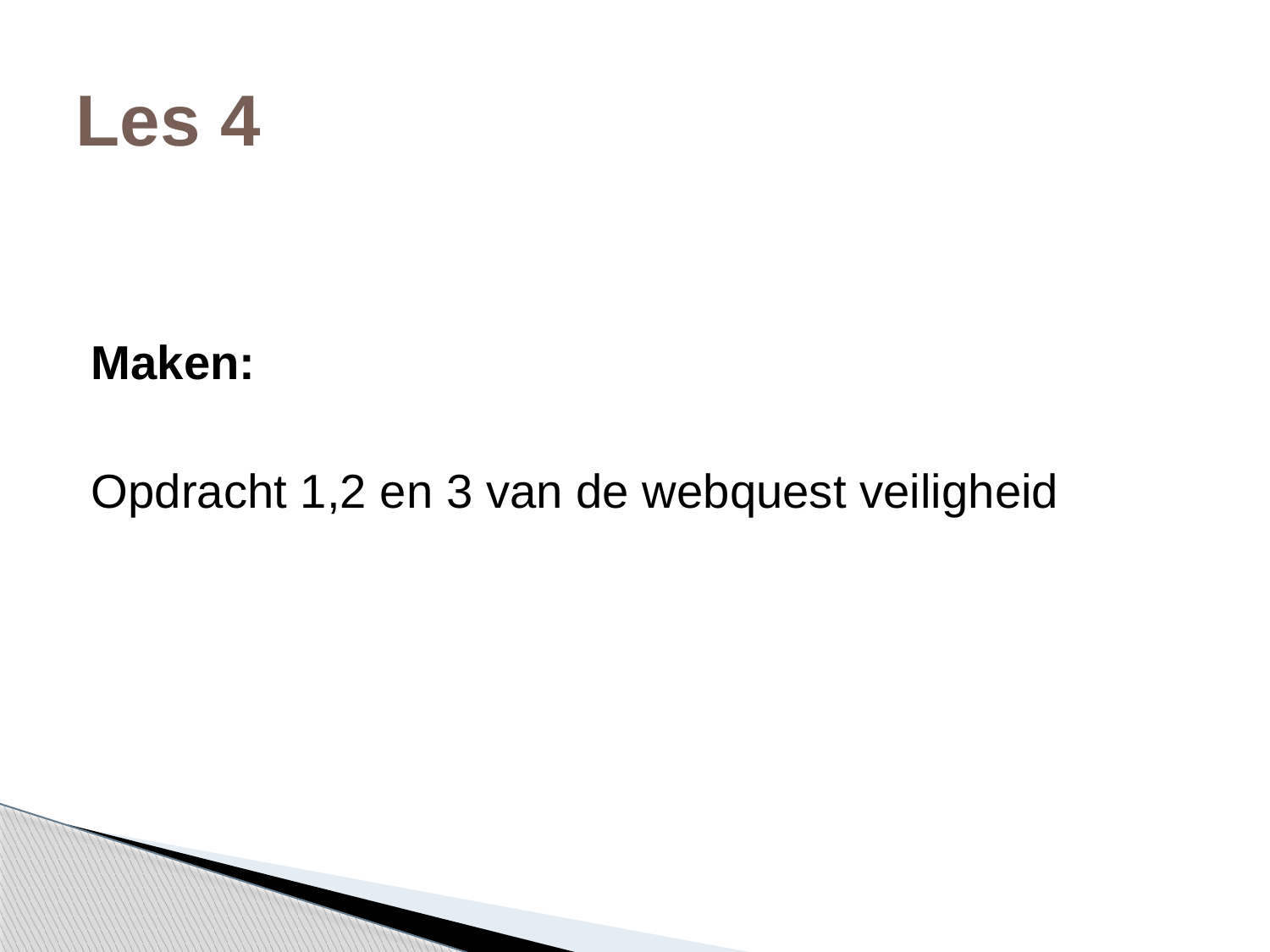

# Les 4
Maken:

Opdracht 1,2 en 3 van de webquest veiligheid